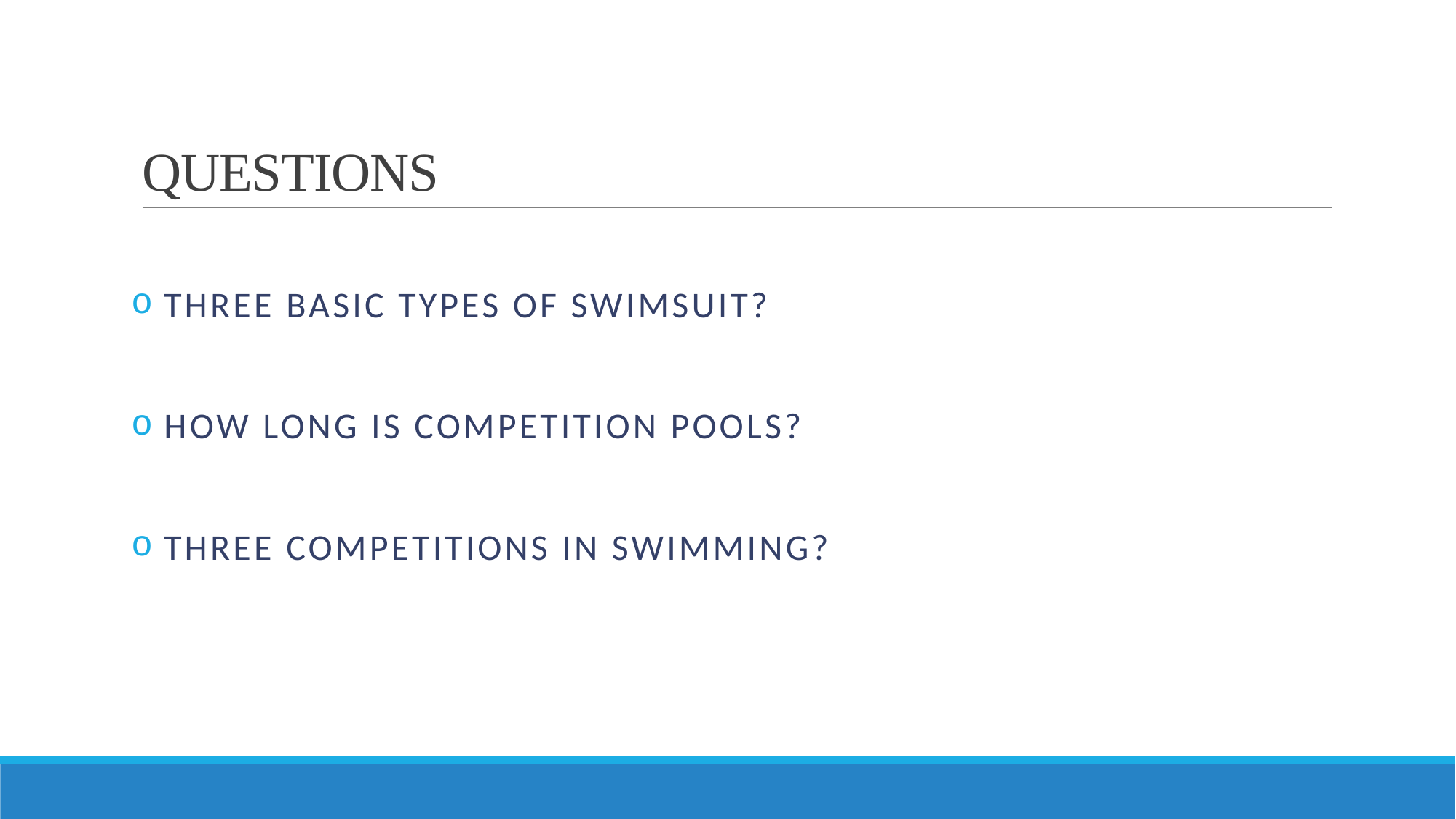

# QUESTIONS

 Three basic types of swimsuit?

 How long is COMPETITION POOLS?

 three competitions in swimming?